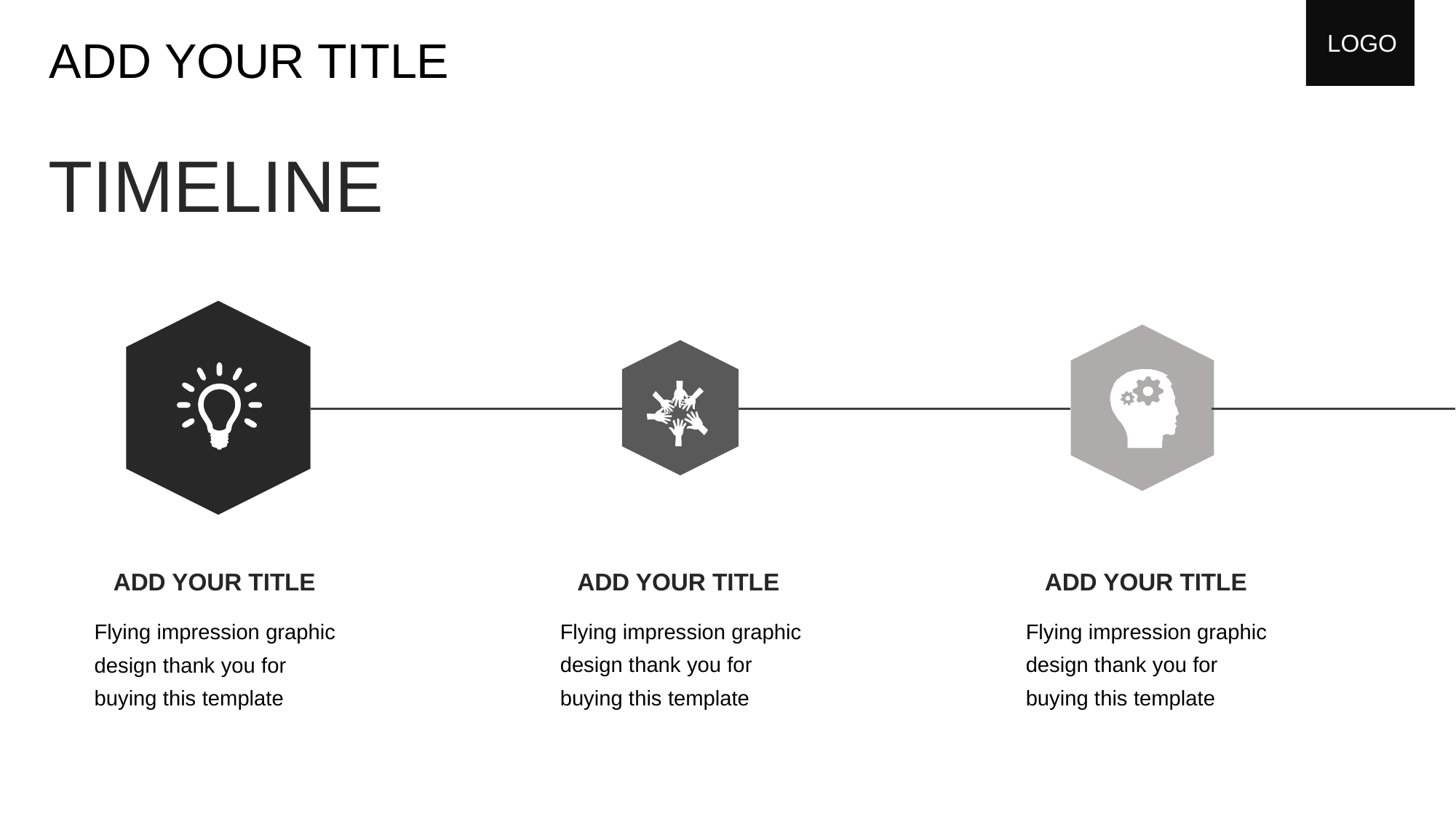

LOGO
ADD YOUR TITLE
8
TIMELINE

ADD YOUR TITLE
Flying impression graphic design thank you for buying this template
ADD YOUR TITLE
Flying impression graphic design thank you for buying this template
ADD YOUR TITLE
Flying impression graphic design thank you for buying this template